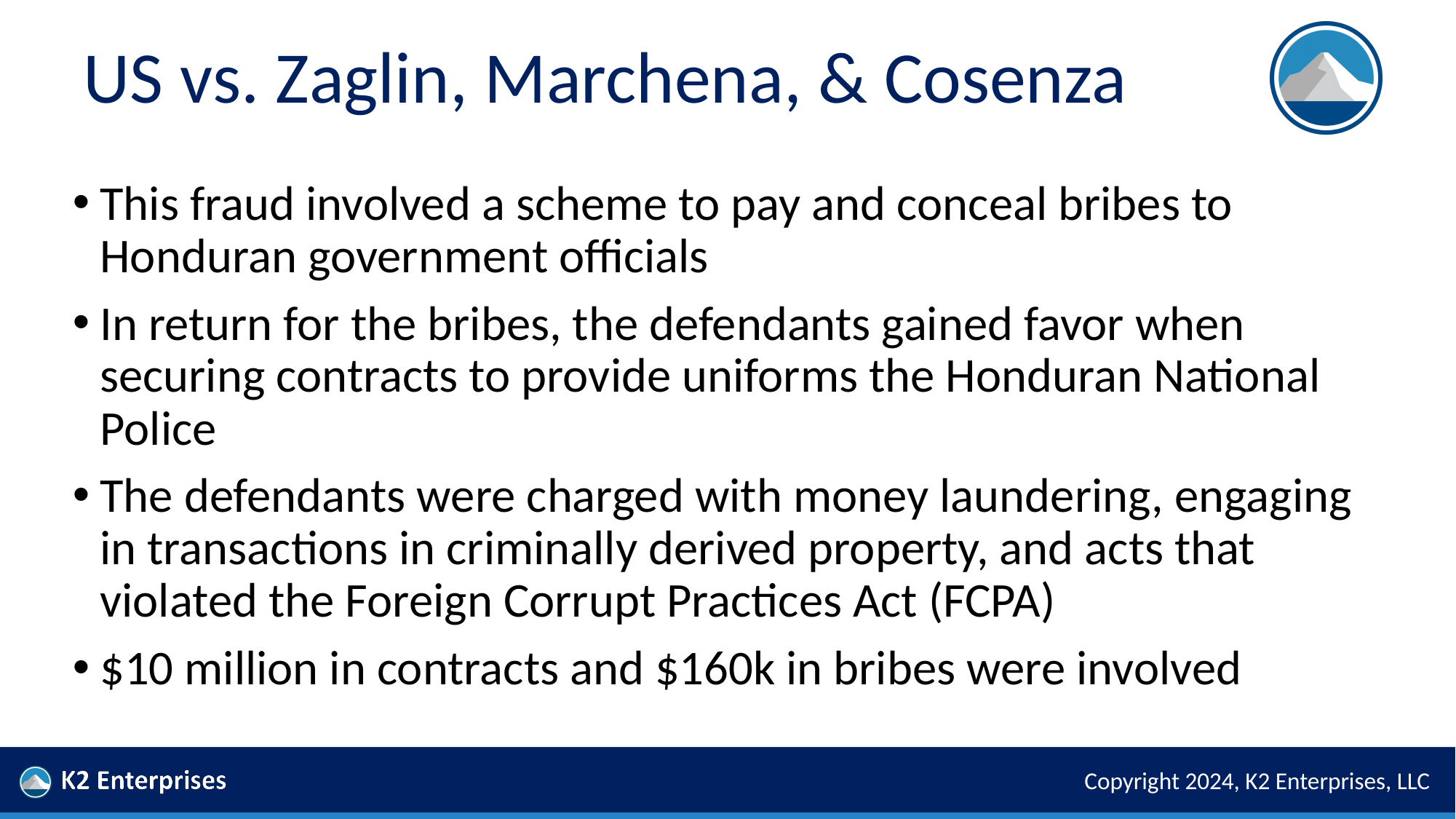

# US vs. Zaglin, Marchena, & Cosenza
This fraud involved a scheme to pay and conceal bribes to Honduran government officials
In return for the bribes, the defendants gained favor when securing contracts to provide uniforms the Honduran National Police
The defendants were charged with money laundering, engaging in transactions in criminally derived property, and acts that violated the Foreign Corrupt Practices Act (FCPA)
$10 million in contracts and $160k in bribes were involved